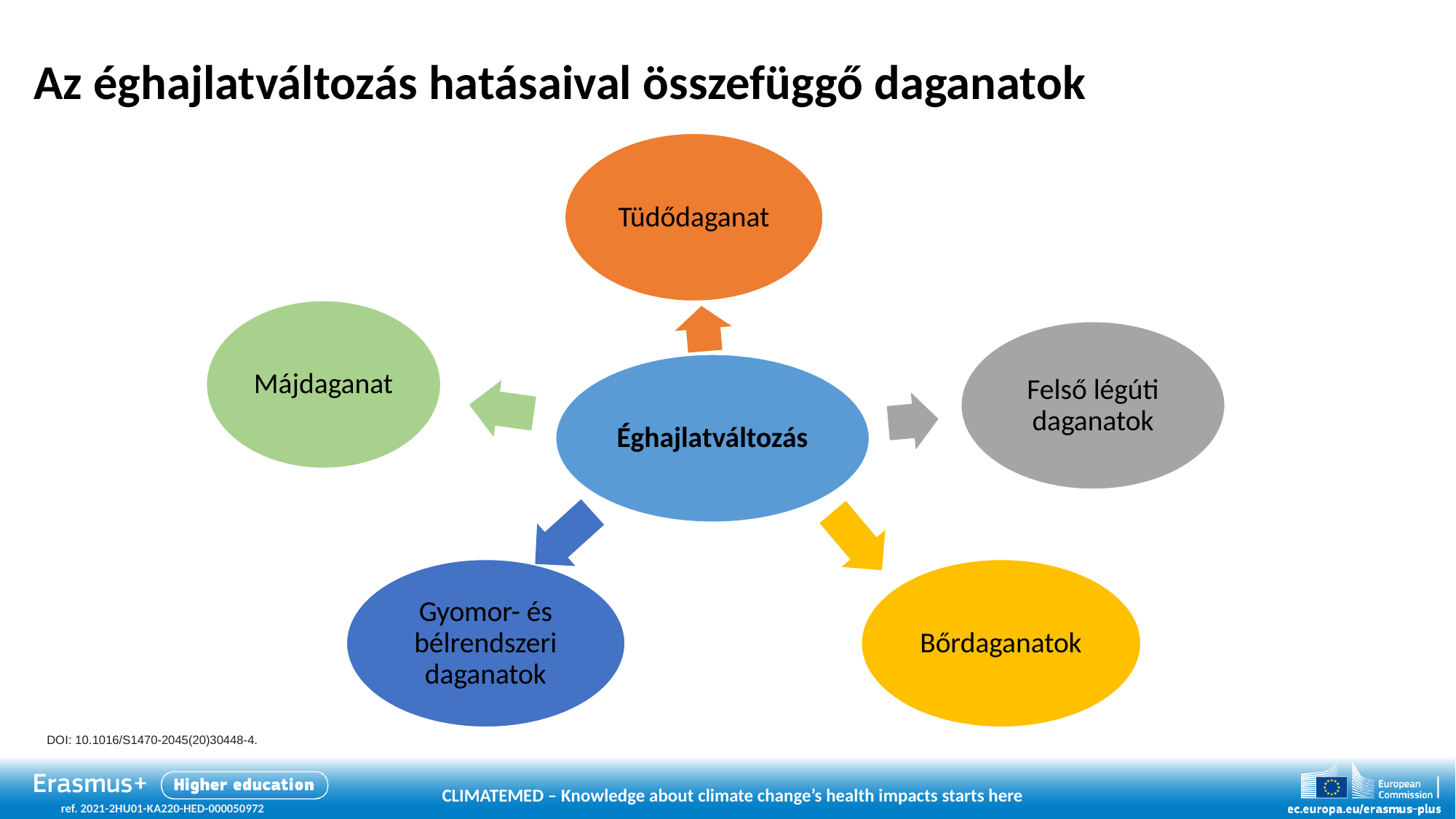

# Az éghajlatváltozás hatásaival összefüggő daganatok
Éghajlatváltozás

Tüdődaganat

Felső légúti daganatok

Bőrdaganatok

Gyomor- és bélrendszeri daganatok

Májdaganat
DOI: 10.1016/S1470-2045(20)30448-4.